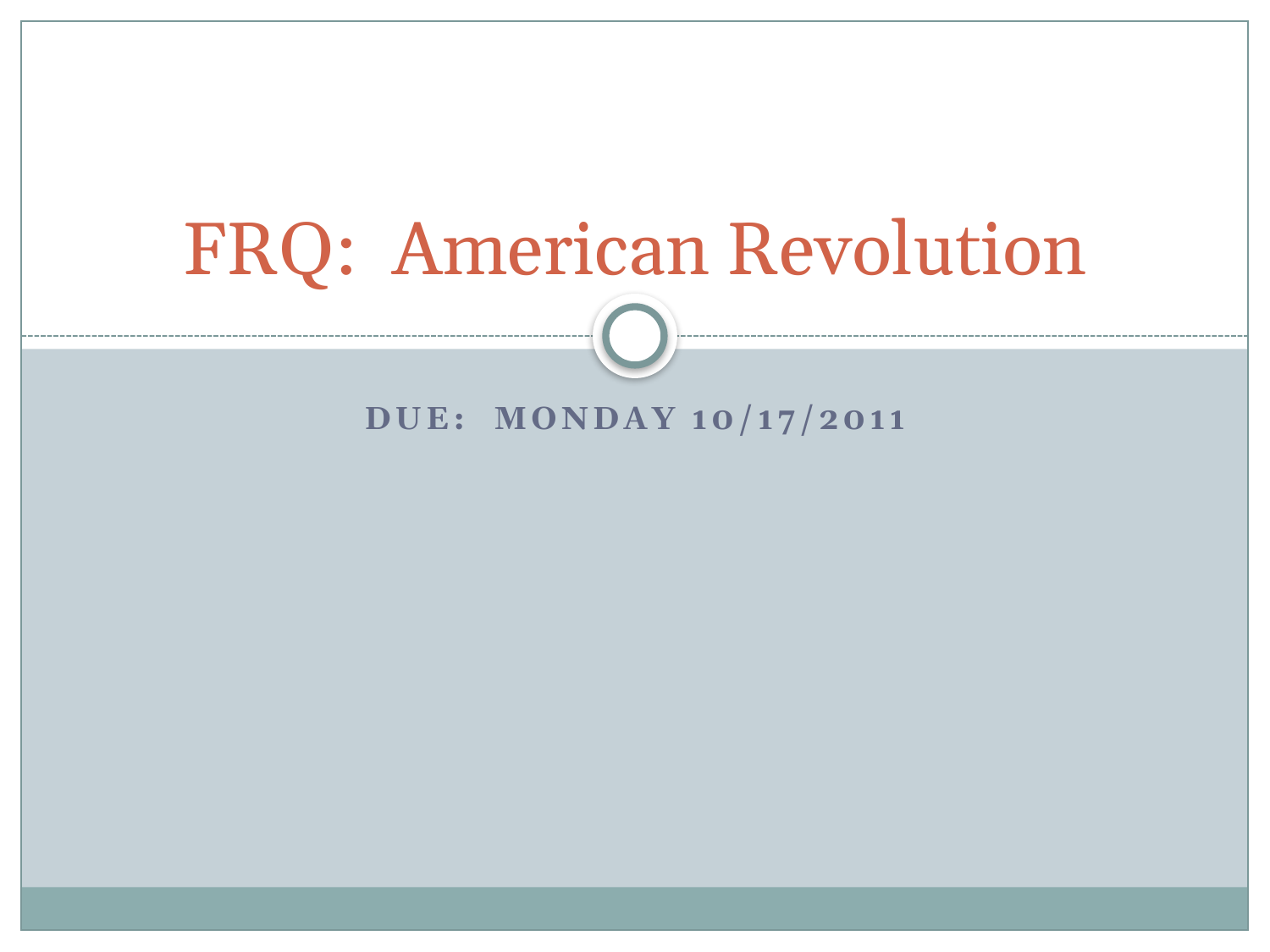

# FRQ:  American Revolution
Due:  Monday 10/17/2011